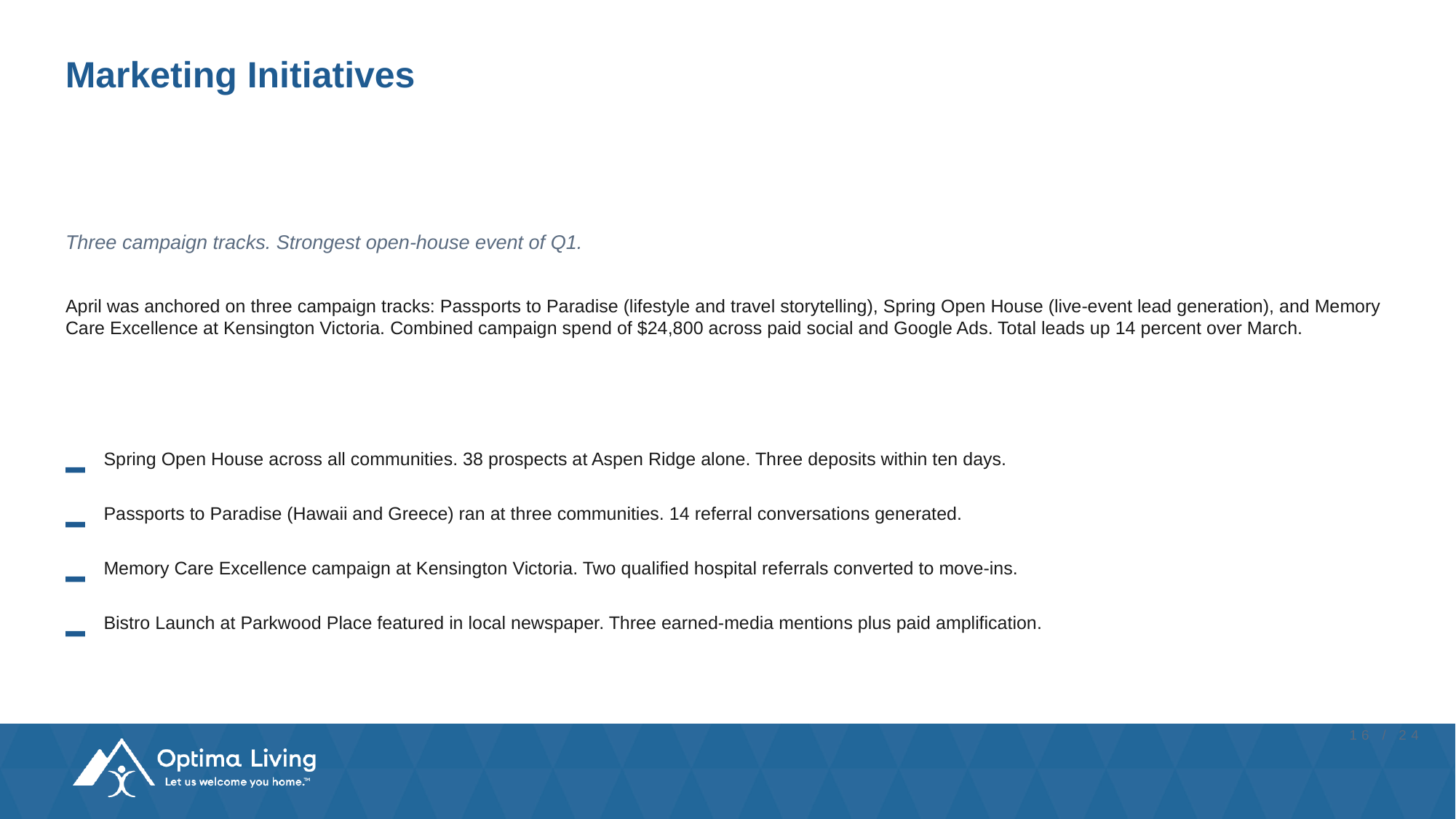

# Marketing Initiatives

Three campaign tracks. Strongest open-house event of Q1.
April was anchored on three campaign tracks: Passports to Paradise (lifestyle and travel storytelling), Spring Open House (live-event lead generation), and Memory Care Excellence at Kensington Victoria. Combined campaign spend of $24,800 across paid social and Google Ads. Total leads up 14 percent over March.
Spring Open House across all communities. 38 prospects at Aspen Ridge alone. Three deposits within ten days.

Passports to Paradise (Hawaii and Greece) ran at three communities. 14 referral conversations generated.

Memory Care Excellence campaign at Kensington Victoria. Two qualified hospital referrals converted to move-ins.

Bistro Launch at Parkwood Place featured in local newspaper. Three earned-media mentions plus paid amplification.

16 / 24